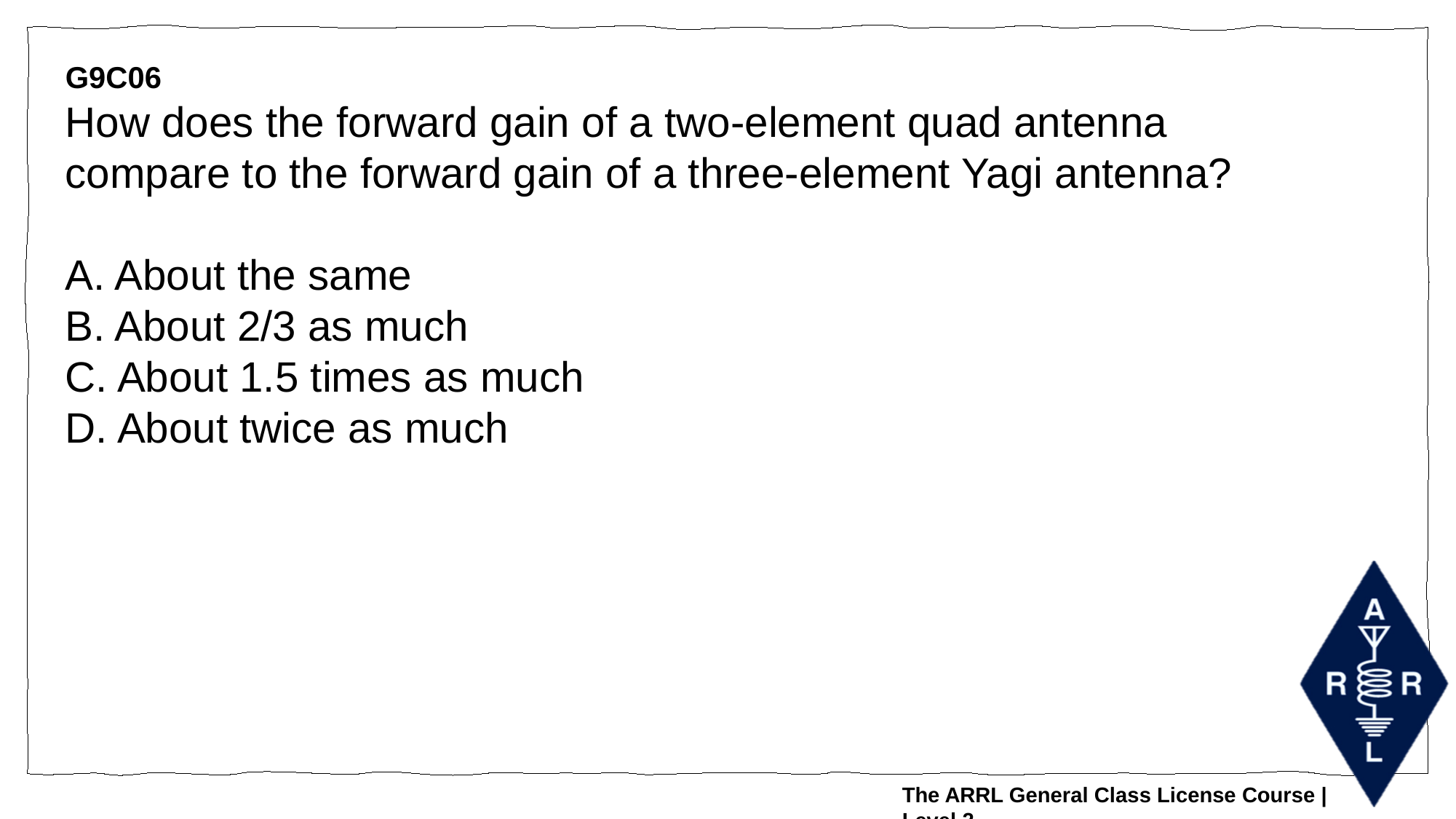

G9C06
How does the forward gain of a two-element quad antenna compare to the forward gain of a three-element Yagi antenna?

A. About the same
B. About 2/3 as much
C. About 1.5 times as much
D. About twice as much